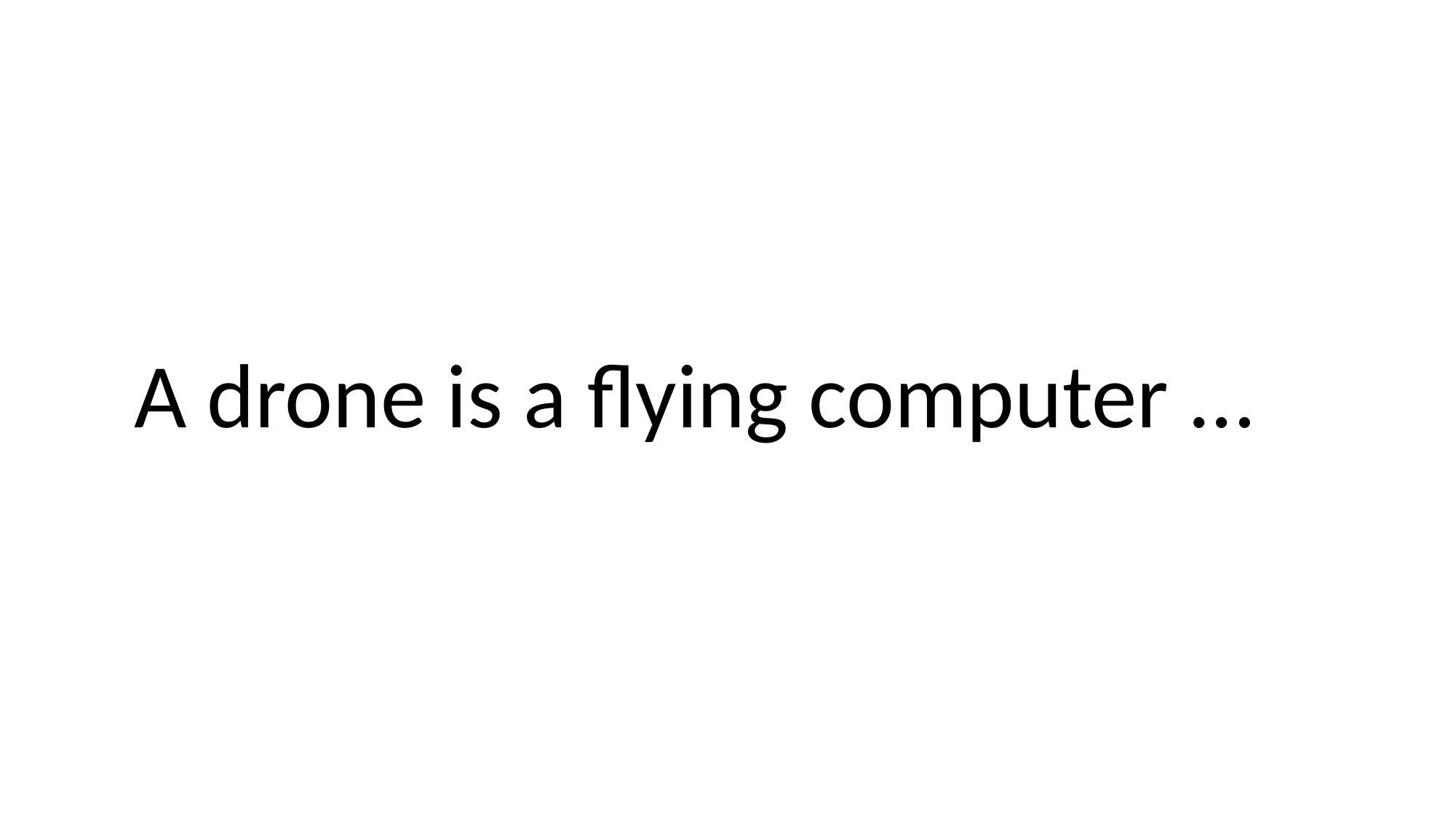

# A drone is a flying computer …